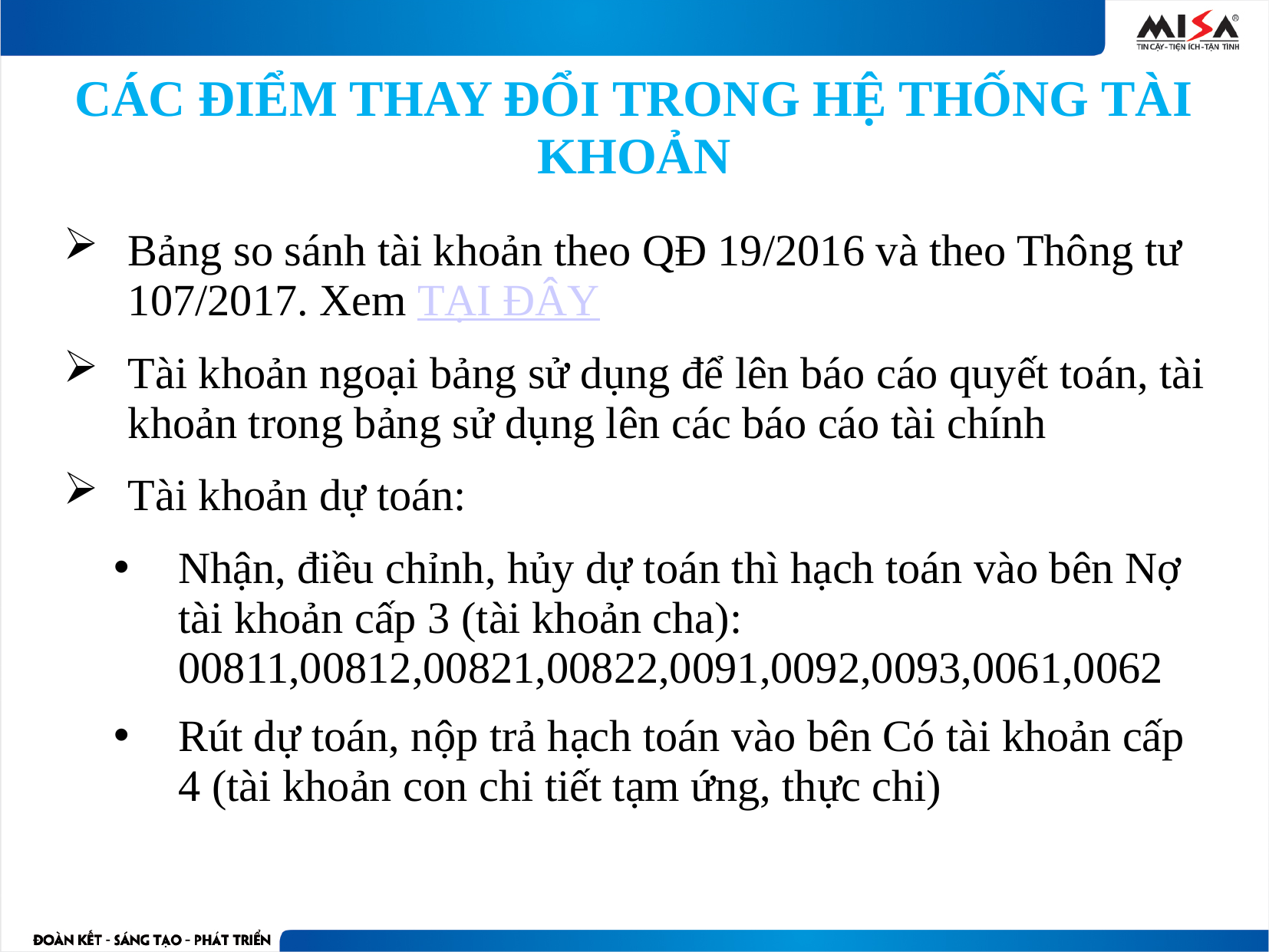

# CÁC ĐIỂM THAY ĐỔI TRONG HỆ THỐNG TÀI KHOẢN
Bảng so sánh tài khoản theo QĐ 19/2016 và theo Thông tư 107/2017. Xem TẠI ĐÂY
Tài khoản ngoại bảng sử dụng để lên báo cáo quyết toán, tài khoản trong bảng sử dụng lên các báo cáo tài chính
Tài khoản dự toán:
Nhận, điều chỉnh, hủy dự toán thì hạch toán vào bên Nợ tài khoản cấp 3 (tài khoản cha): 00811,00812,00821,00822,0091,0092,0093,0061,0062
Rút dự toán, nộp trả hạch toán vào bên Có tài khoản cấp 4 (tài khoản con chi tiết tạm ứng, thực chi)